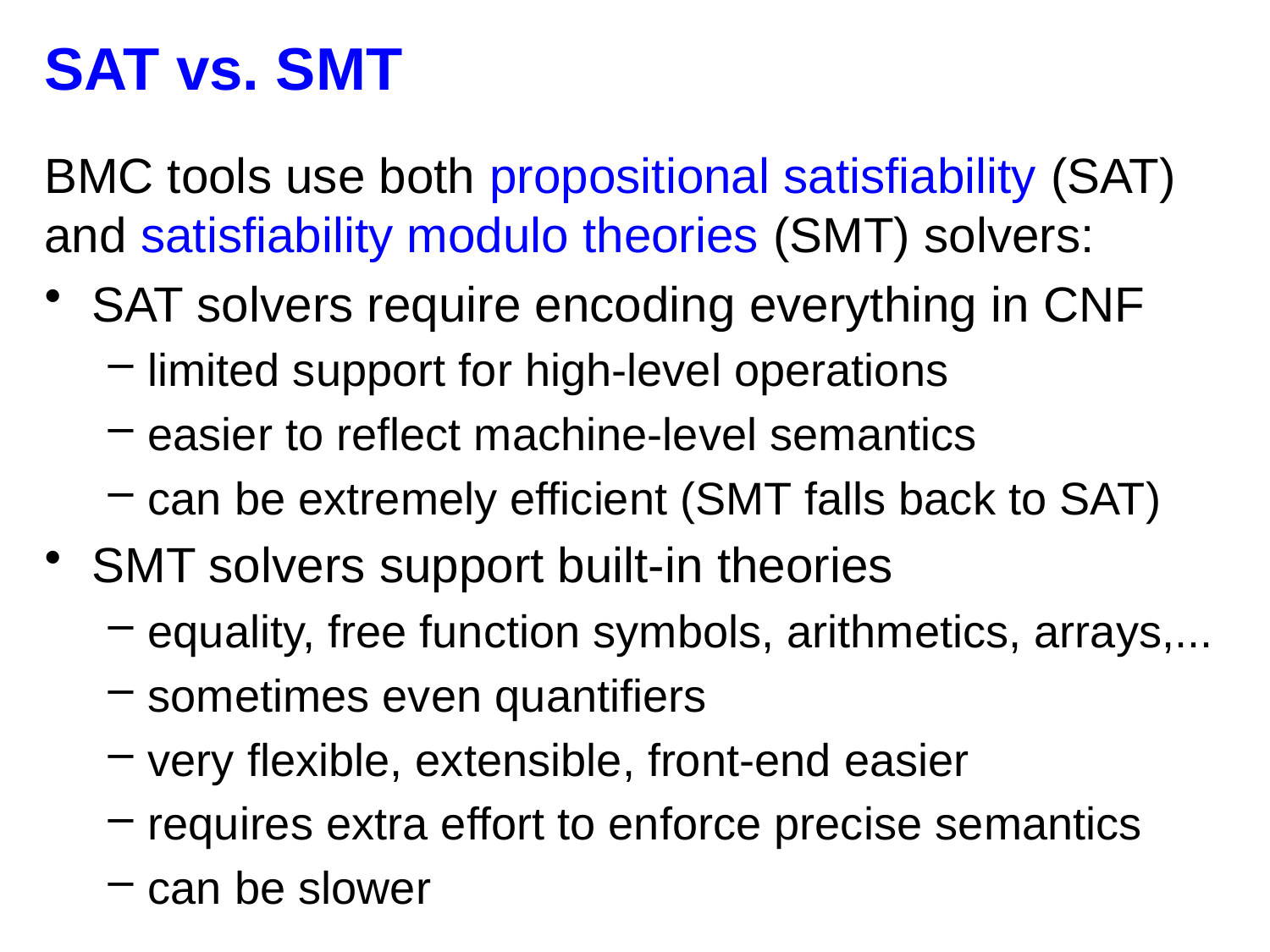

# SAT vs. SMT
BMC tools use both propositional satisfiability (SAT) and satisfiability modulo theories (SMT) solvers:
SAT solvers require encoding everything in CNF
limited support for high-level operations
easier to reflect machine-level semantics
can be extremely efficient (SMT falls back to SAT)
SMT solvers support built-in theories
equality, free function symbols, arithmetics, arrays,...
sometimes even quantifiers
very flexible, extensible, front-end easier
requires extra effort to enforce precise semantics
can be slower